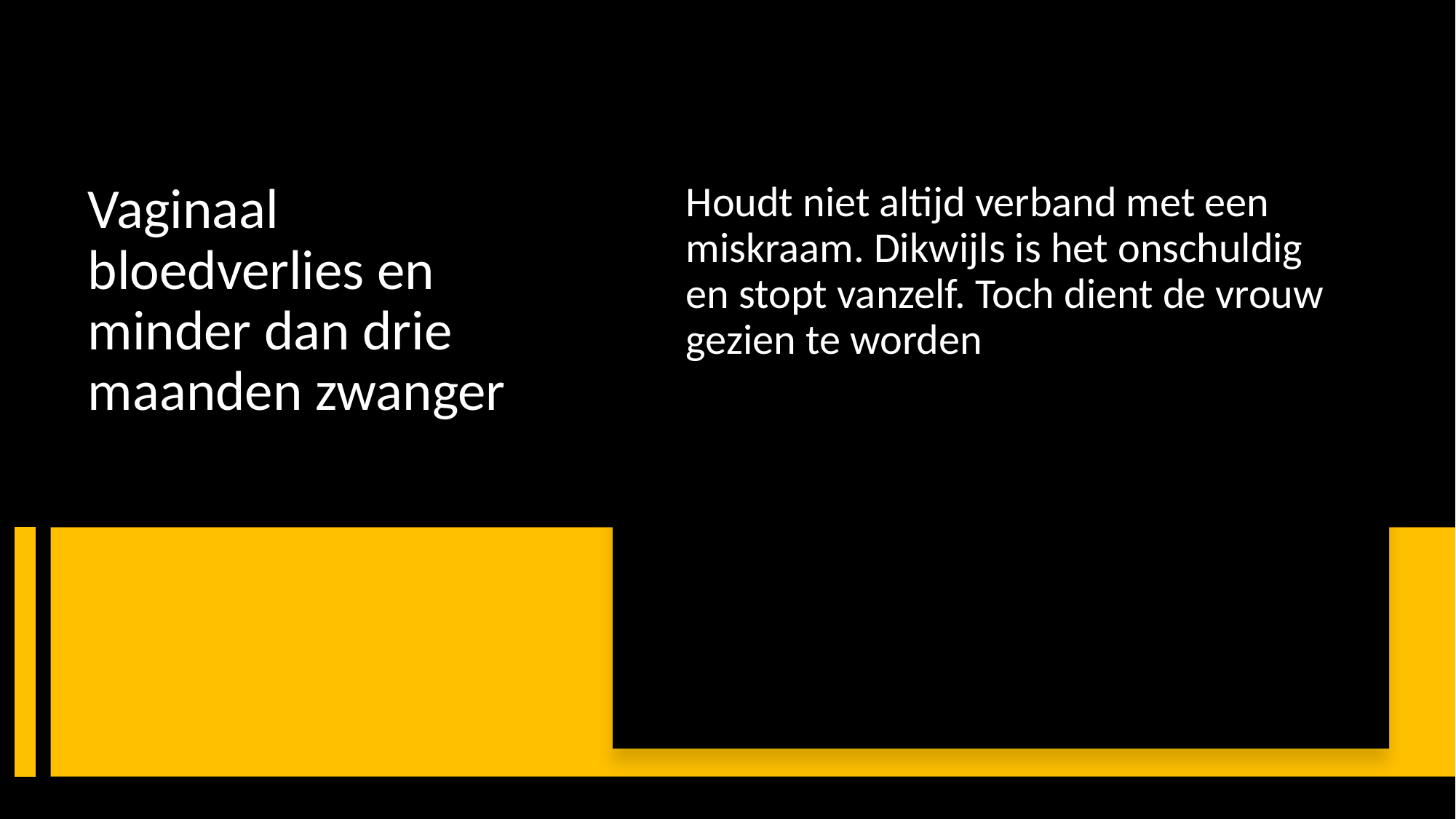

Houdt niet altijd verband met een miskraam. Dikwijls is het onschuldig en stopt vanzelf. Toch dient de vrouw gezien te worden
# Vaginaal bloedverlies en minder dan drie maanden zwanger